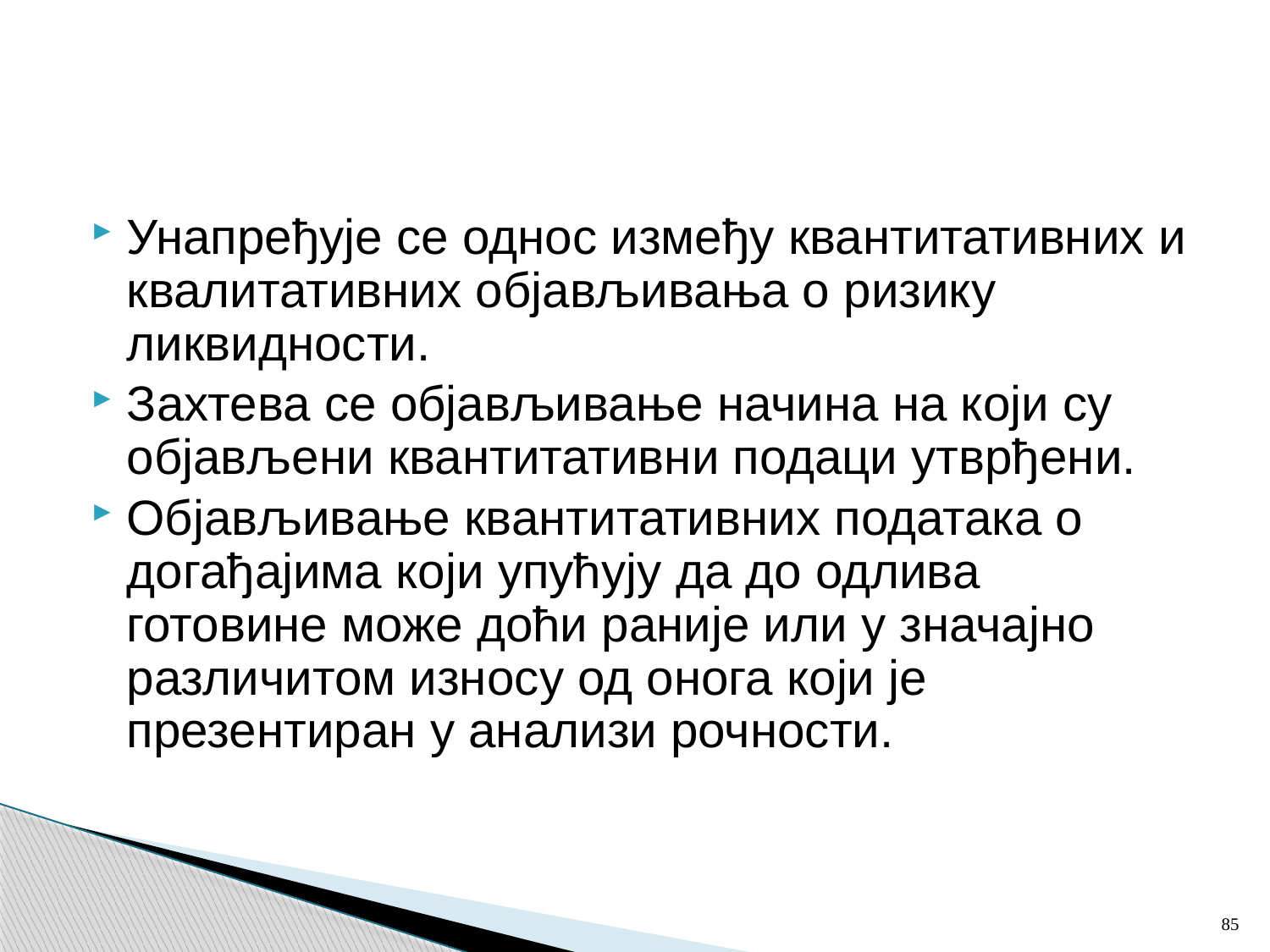

#
Унапређује се однос између квантитативних и квалитативних објављивања о ризику ликвидности.
Захтева се објављивање начина на који су објављени квантитативни подаци утврђени.
Објављивање квантитативних података о догађајима који упућују да до одлива готовине може доћи раније или у значајно различитом износу од онога који је презентиран у анализи рочности.
85